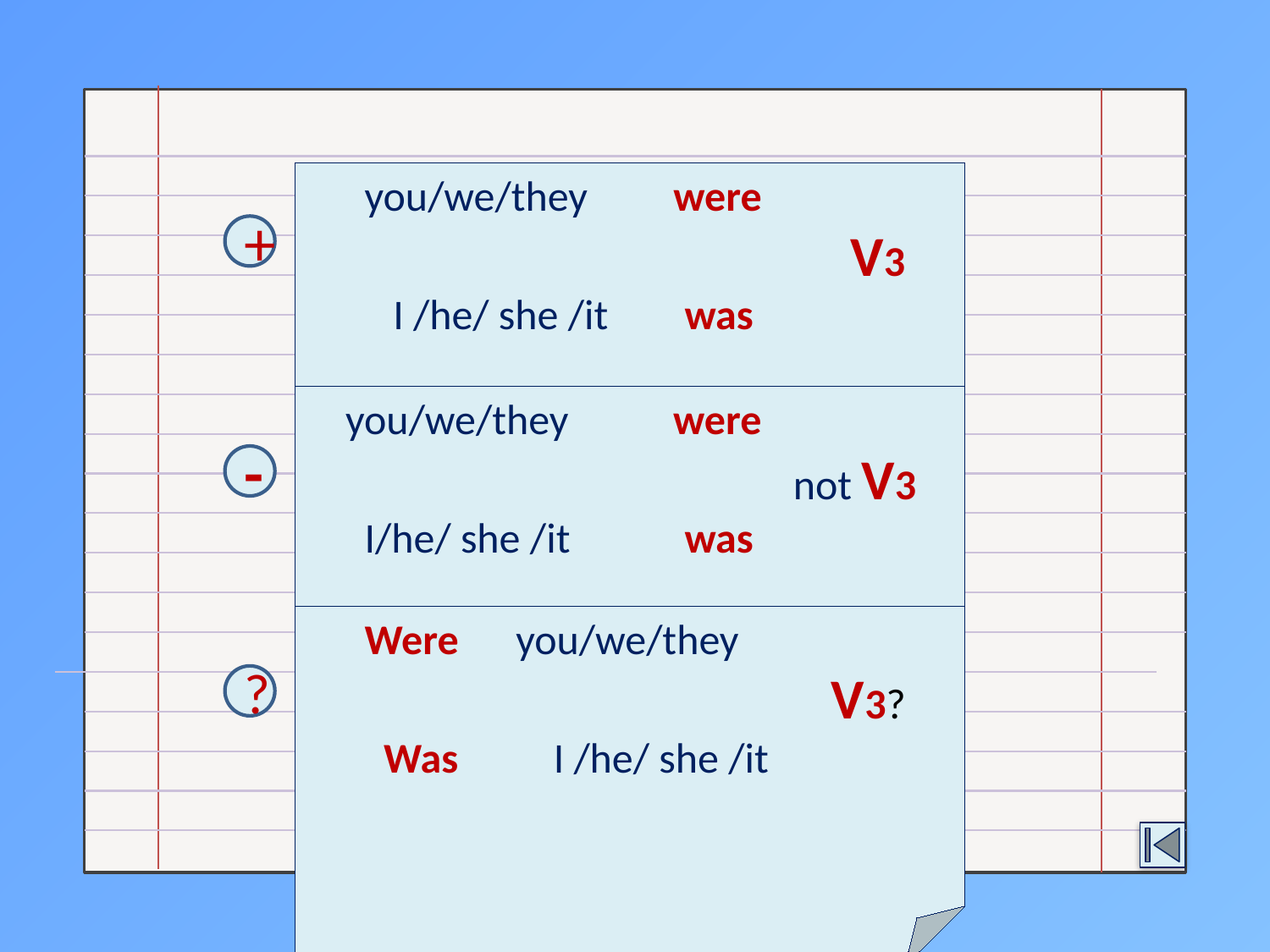

you/we/they         were
                                                         V3
         I /he/ she /it        was

+
    you/we/they           were
                                                   not V3
      I/he/ she /it            was

-
      Were      you/we/they
                                                       V3?
        Was          I /he/ she /it

?